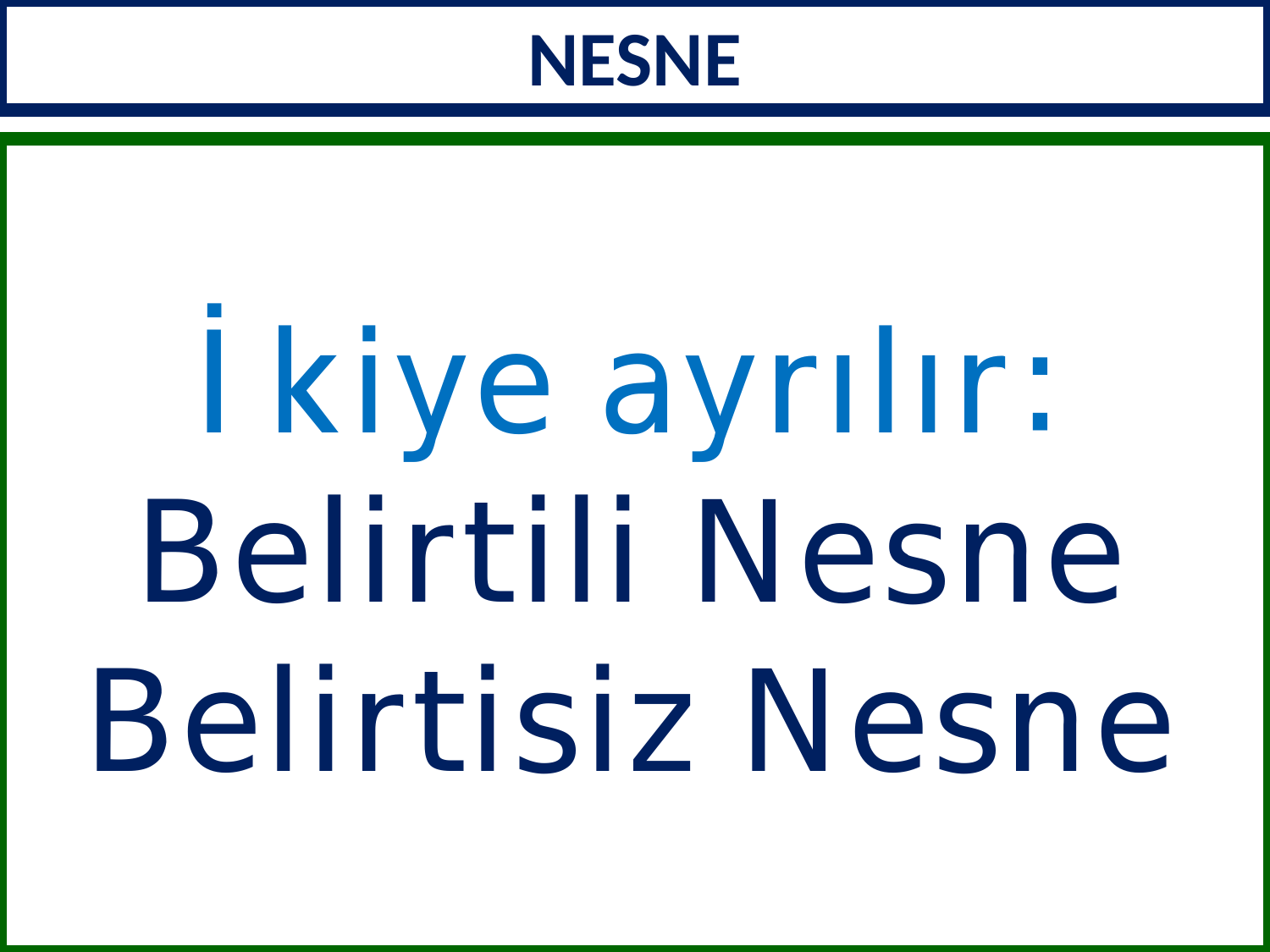

NESNE
İkiye ayrılır:
Belirtili Nesne
Belirtisiz Nesne